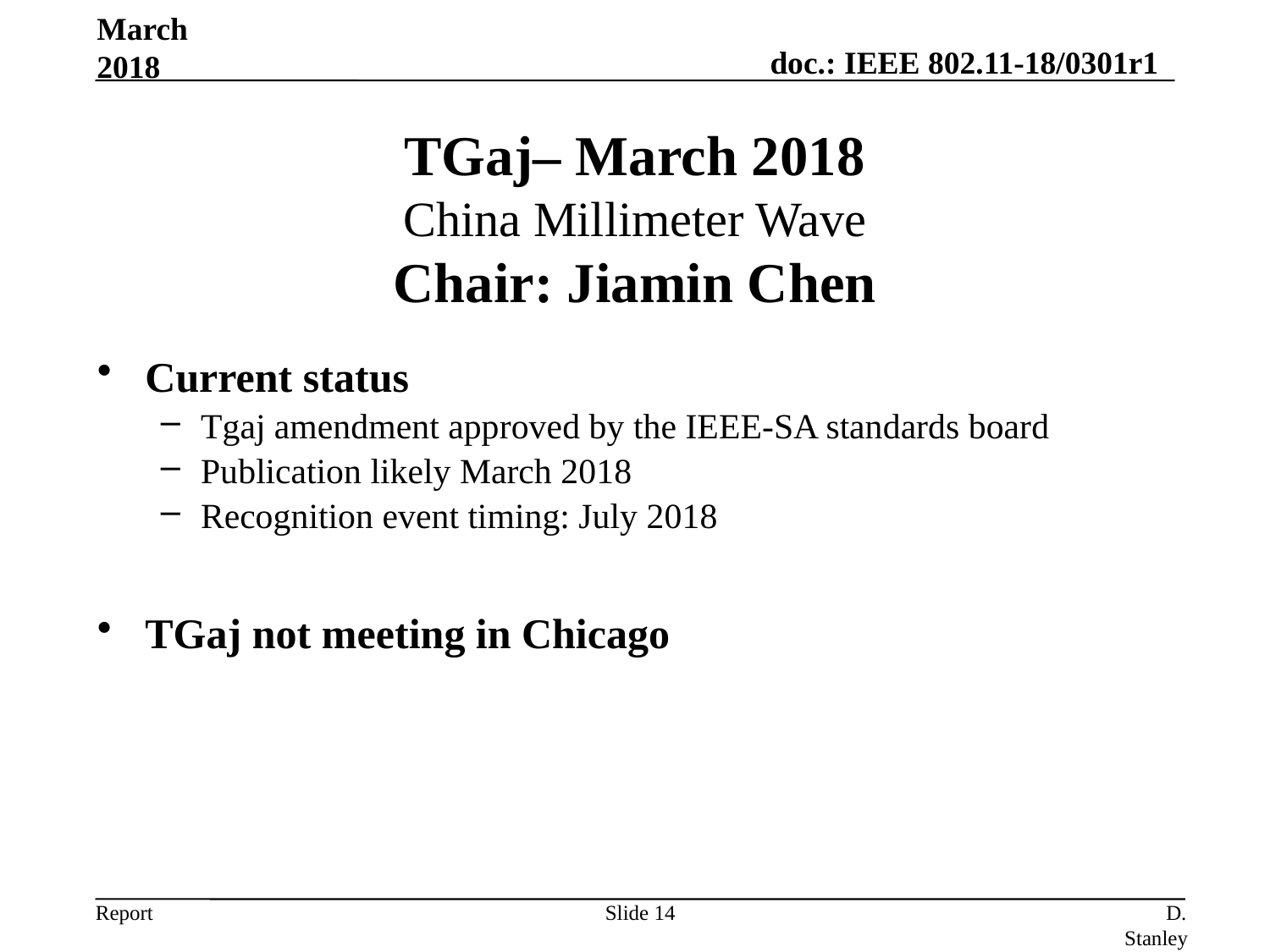

March 2018
# TGaj– March 2018 China Millimeter Wave Chair: Jiamin Chen
Current status
Tgaj amendment approved by the IEEE-SA standards board
Publication likely March 2018
Recognition event timing: July 2018

TGaj not meeting in Chicago

Slide 14
D. Stanley, HP Enterprise